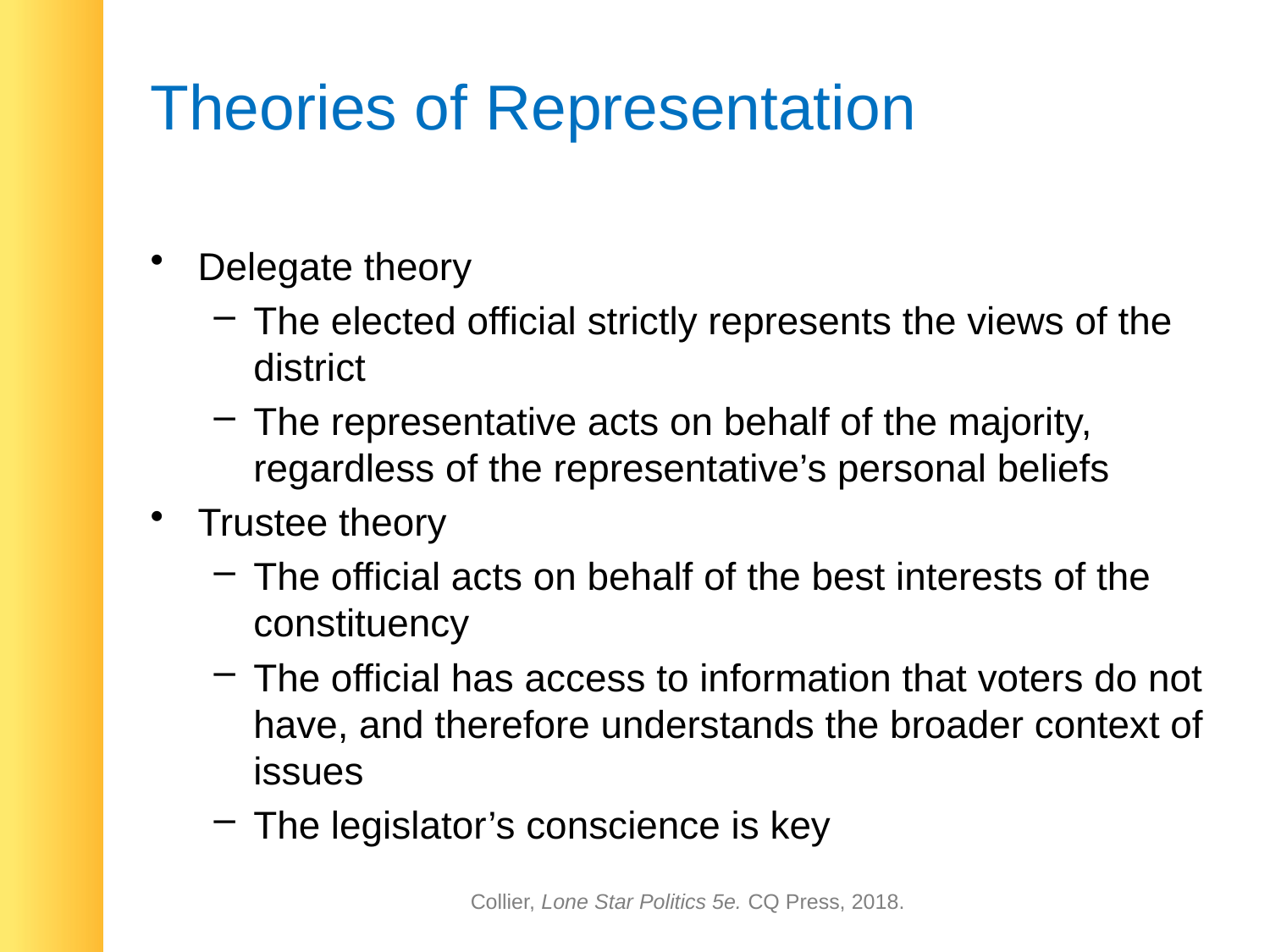

# Theories of Representation
Delegate theory
The elected official strictly represents the views of the district
The representative acts on behalf of the majority, regardless of the representative’s personal beliefs
Trustee theory
The official acts on behalf of the best interests of the constituency
The official has access to information that voters do not have, and therefore understands the broader context of issues
The legislator’s conscience is key

Collier, Lone Star Politics 5e. CQ Press, 2018.